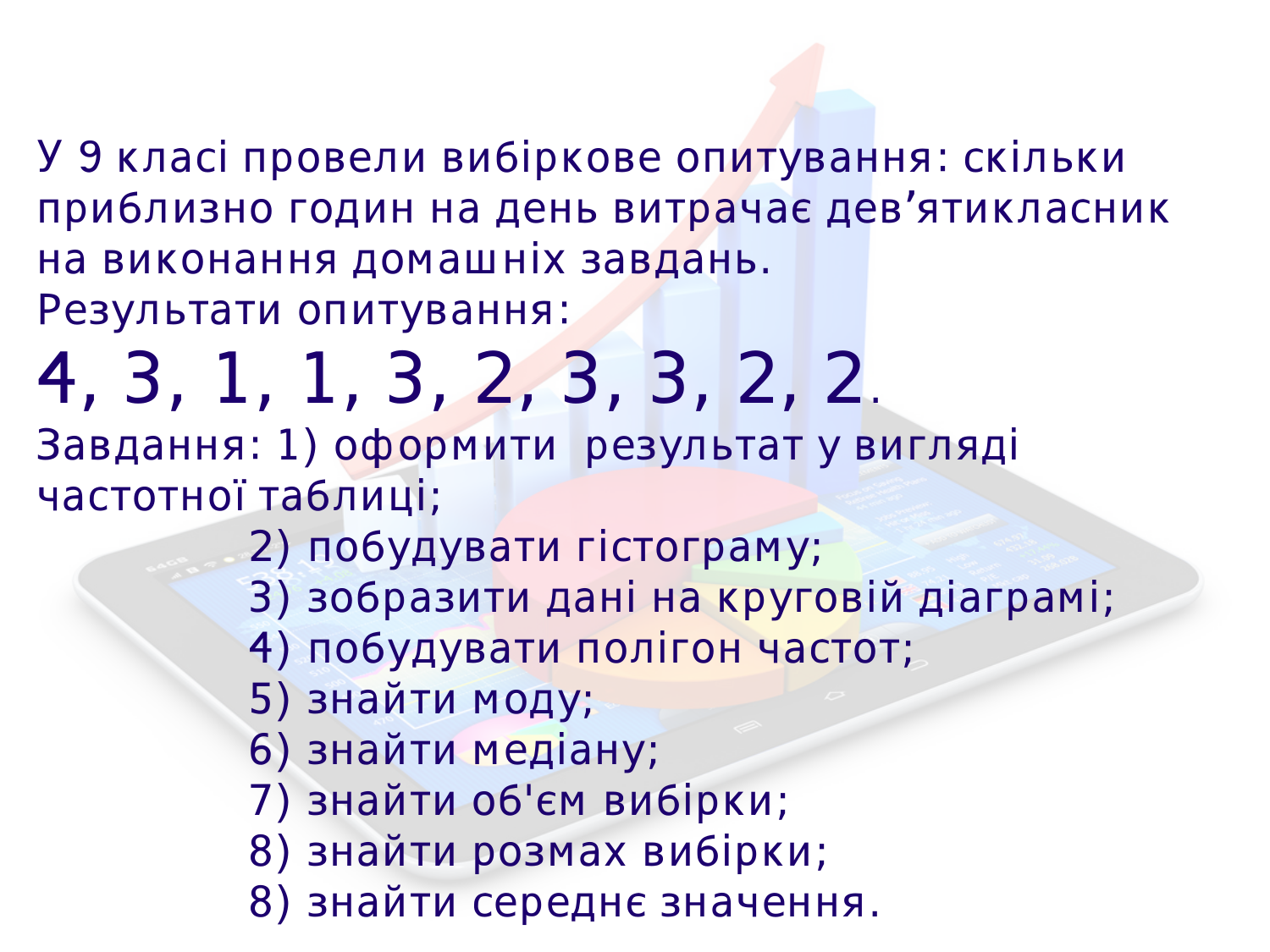

У 9 класі провели вибіркове опитування: скільки приблизно годин на день витрачає дев’ятикласник  на виконання домашніх завдань.
Результати опитування:                                                 4, 3, 1, 1, 3, 2, 3, 3, 2, 2.
Завдання: 1) оформити  результат у вигляді частотної таблиці;
                 2) побудувати гістограму;
                 3) зобразити дані на круговій діаграмі;
                 4) побудувати полігон частот;
                 5) знайти моду;
                 6) знайти медіану;
                 7) знайти об'єм вибірки;
                 8) знайти розмах вибірки;
                 8) знайти середнє значення.